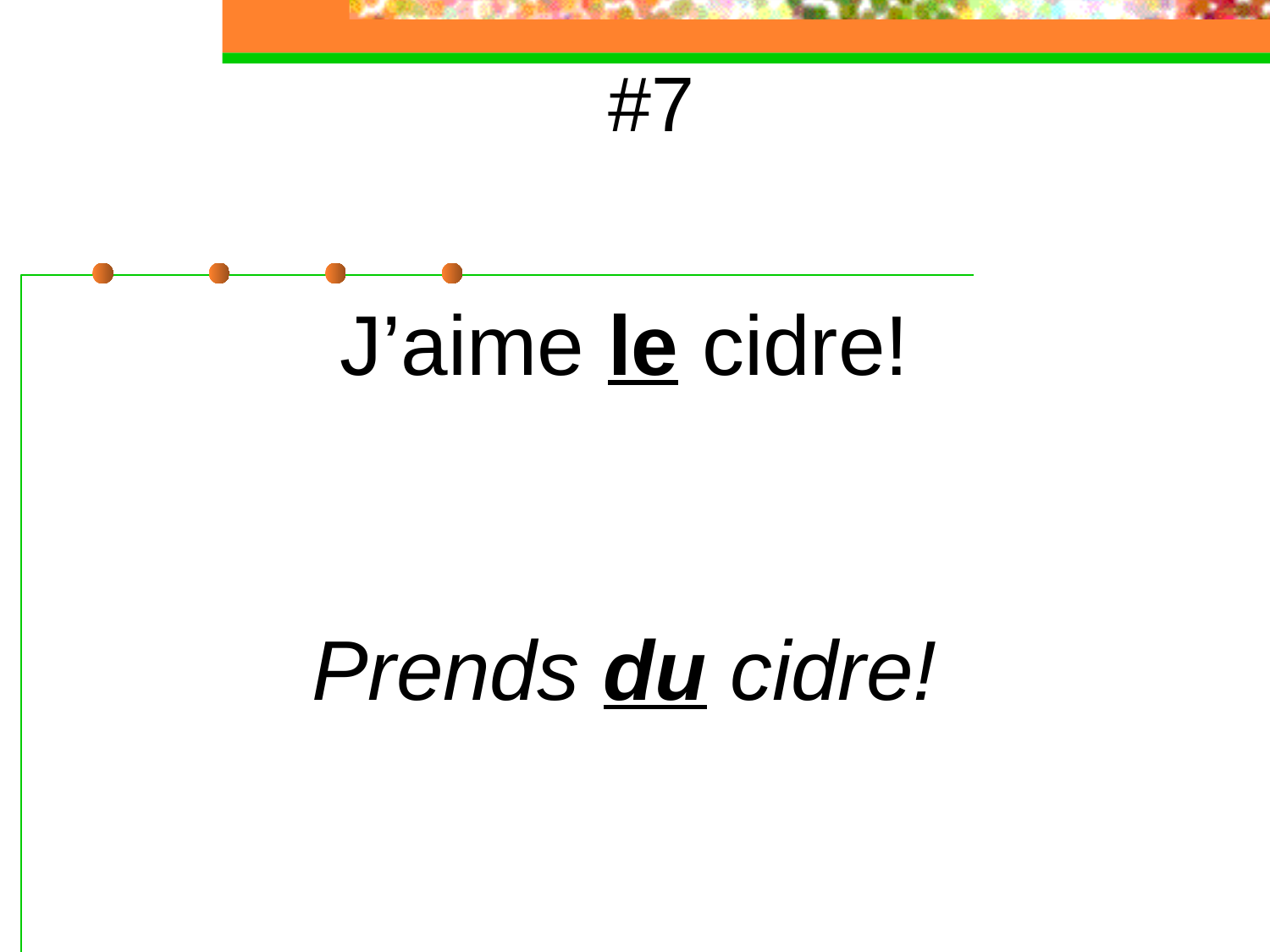

# #7
J’aime le cidre!

Prends du cidre!